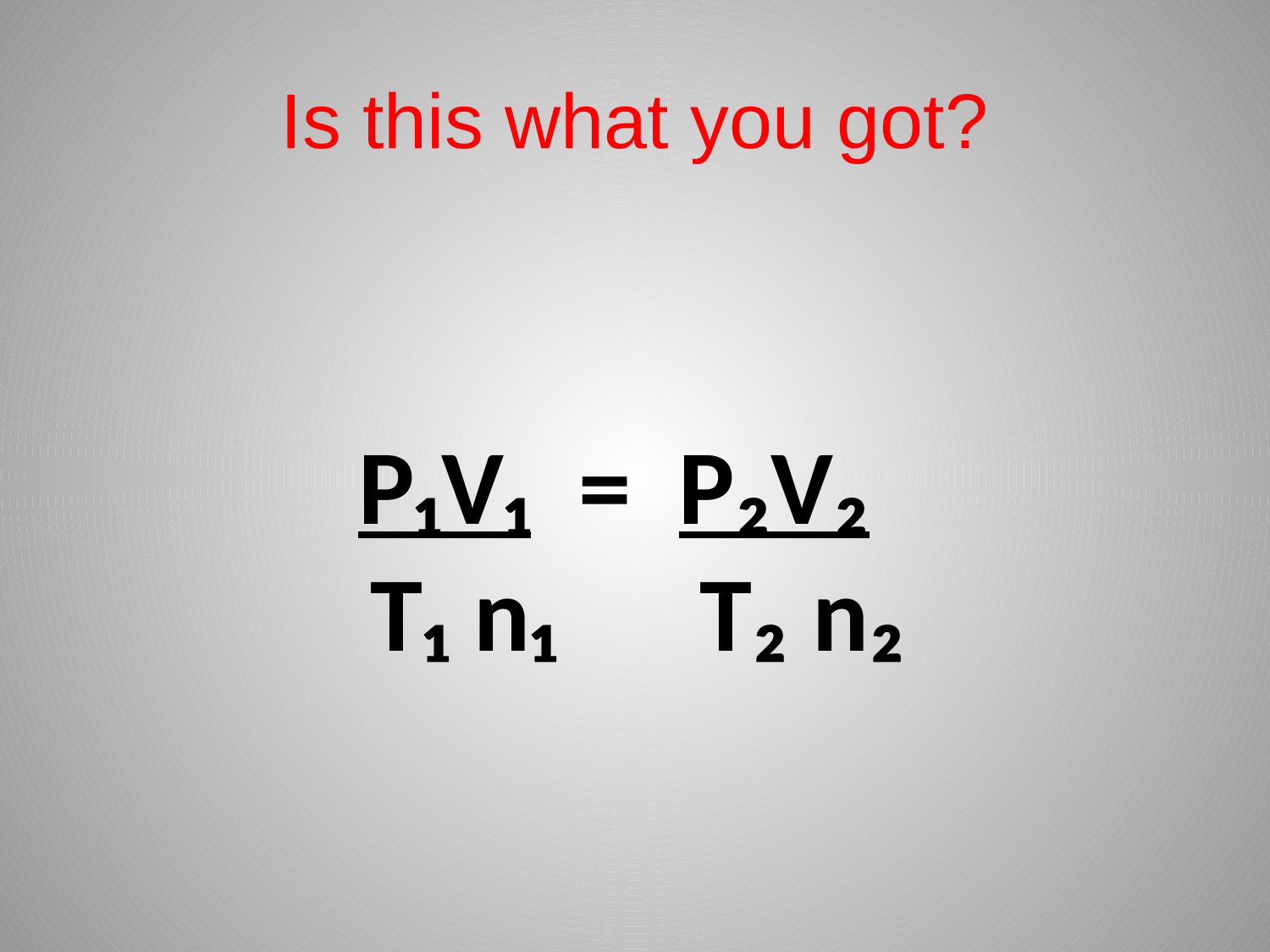

# Is this what you got?
P₁V₁  =  P₂V₂
  T₁ n₁      T₂ n₂